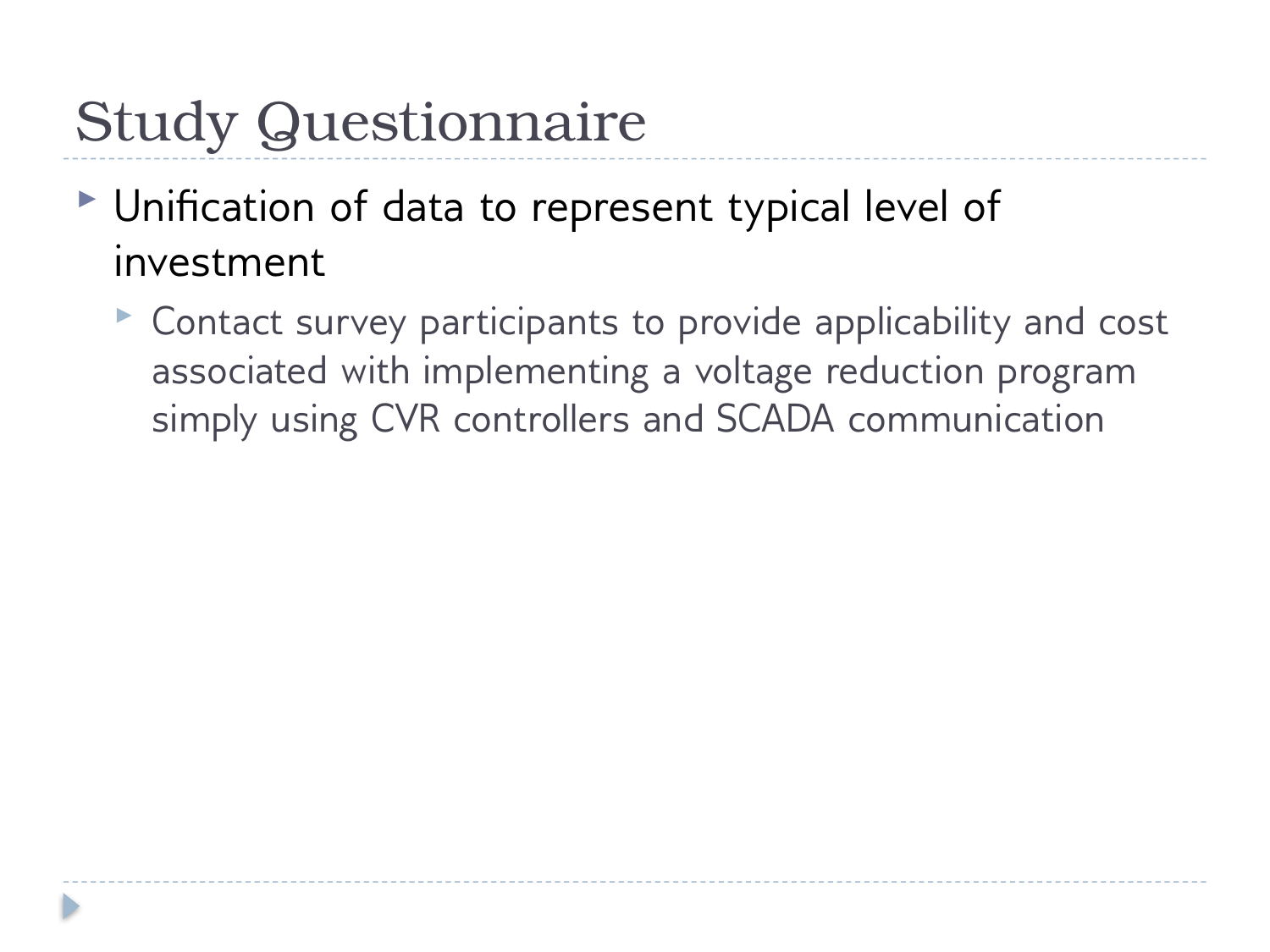

# Study Questionnaire
Unification of data to represent typical level of investment
Contact survey participants to provide applicability and cost associated with implementing a voltage reduction program simply using CVR controllers and SCADA communication